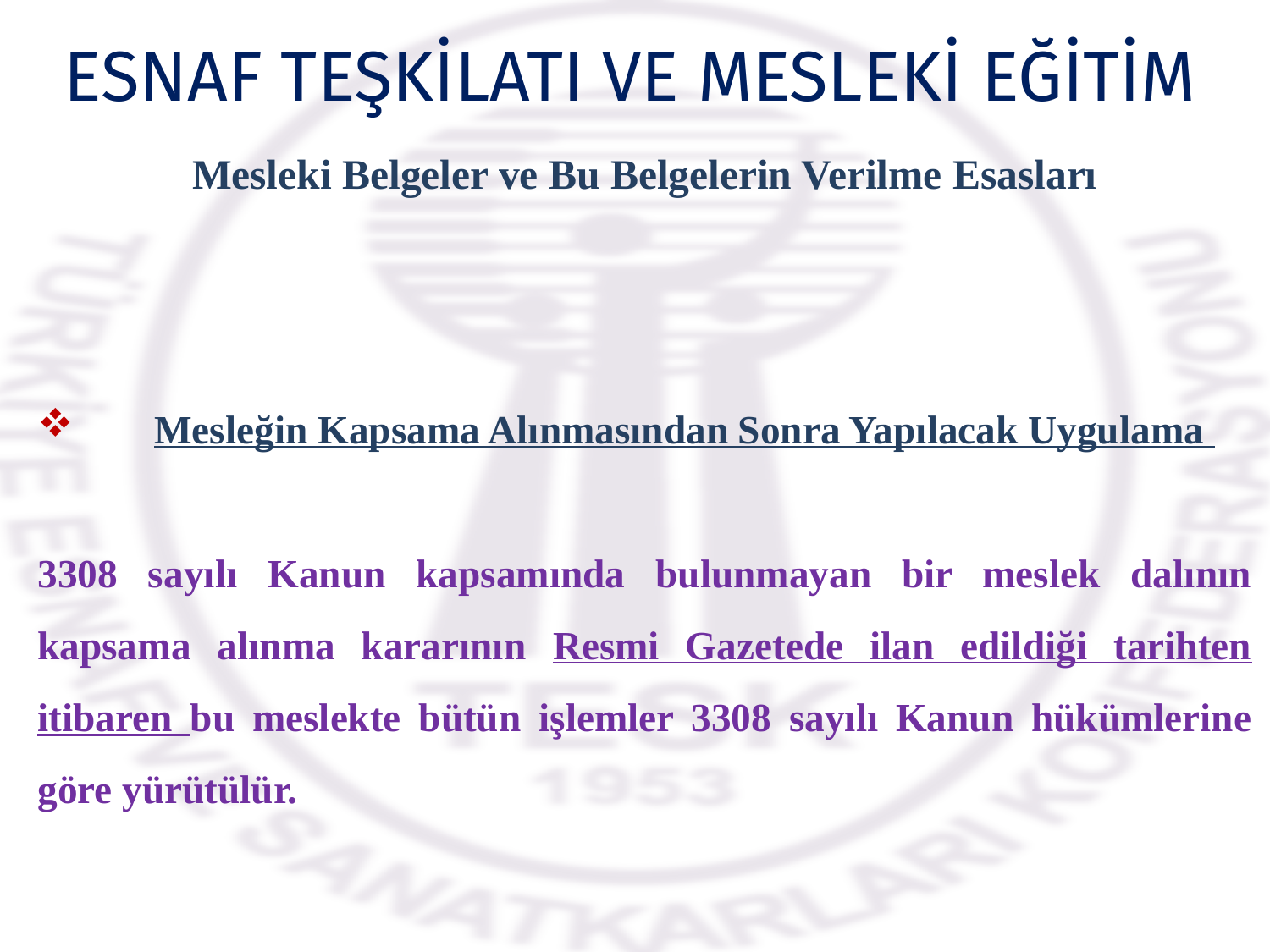

ESNAF TEŞKİLATI VE MESLEKİ EĞİTİM
Mesleki Belgeler ve Bu Belgelerin Verilme Esasları

Mesleğin Kapsama Alınmasından Sonra Yapılacak Uygulama

3308 sayılı Kanun kapsamında bulunmayan bir meslek dalının kapsama alınma kararının Resmi Gazetede ilan edildiği tarihten itibaren bu meslekte bütün işlemler 3308 sayılı Kanun hükümlerine göre yürütülür.